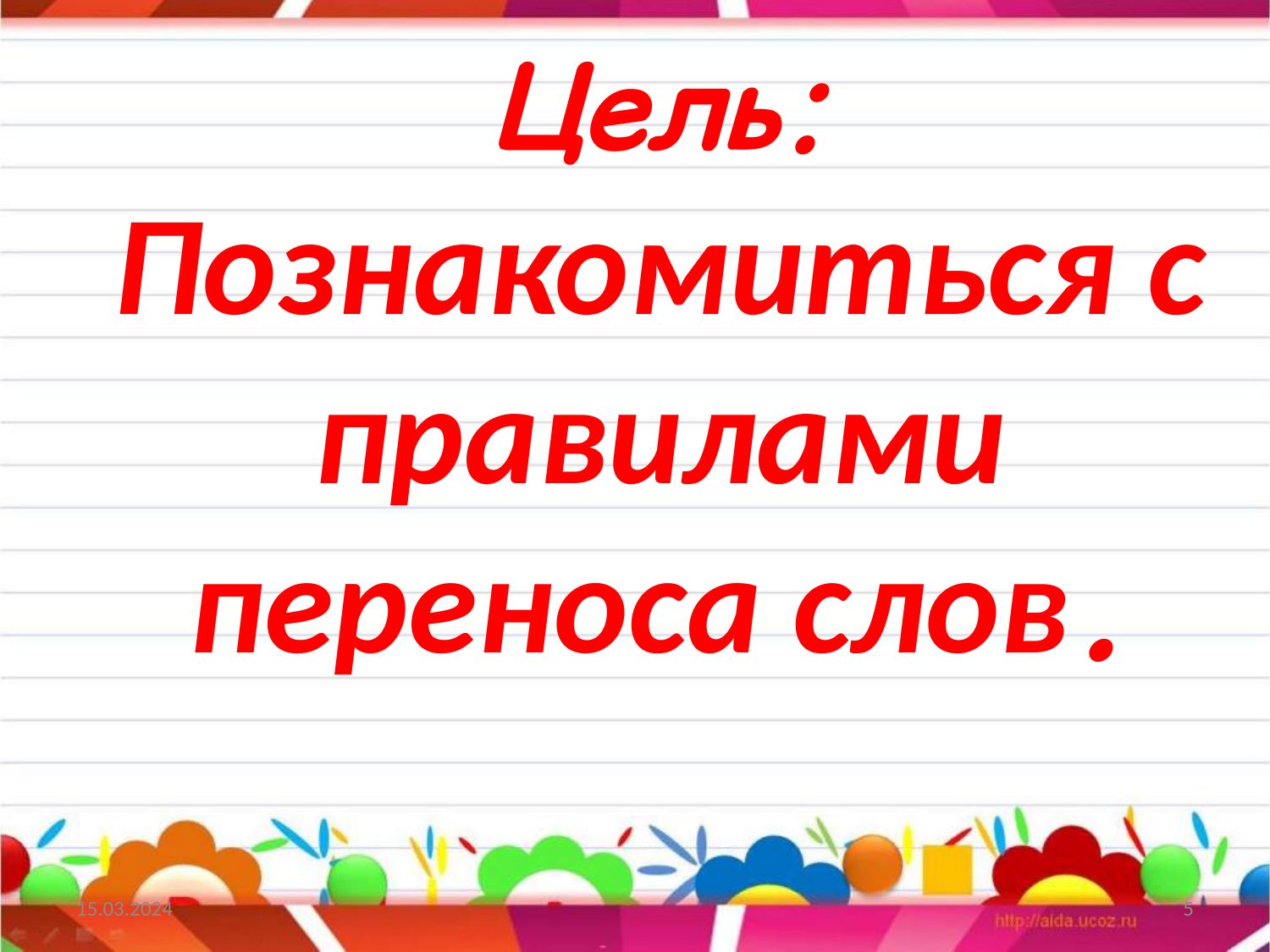

# Цель: Познакомиться с правилами переноса слов.
15.03.2024
5